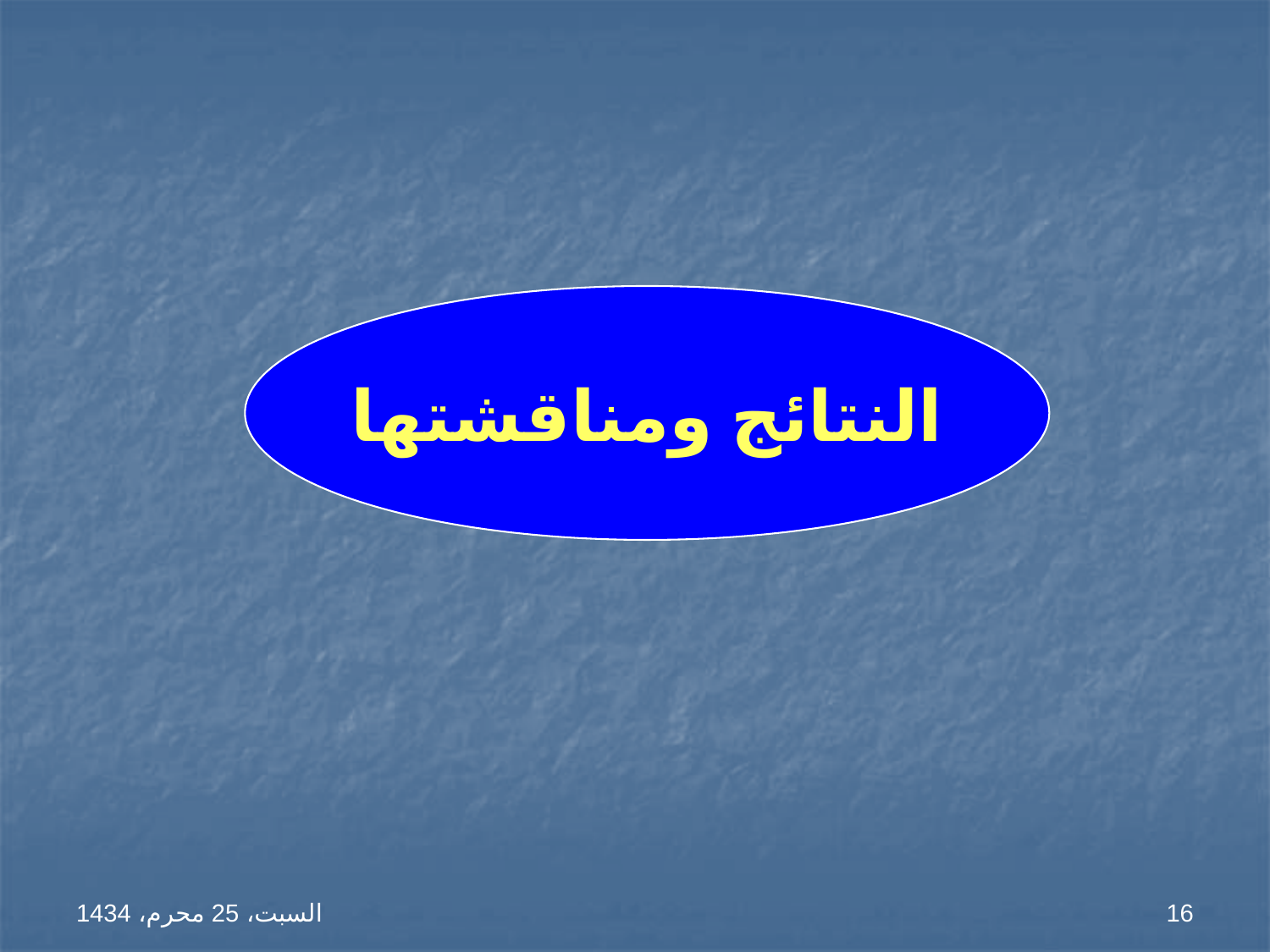

النتائج ومناقشتها
السبت، 25 محرم، 1434
16